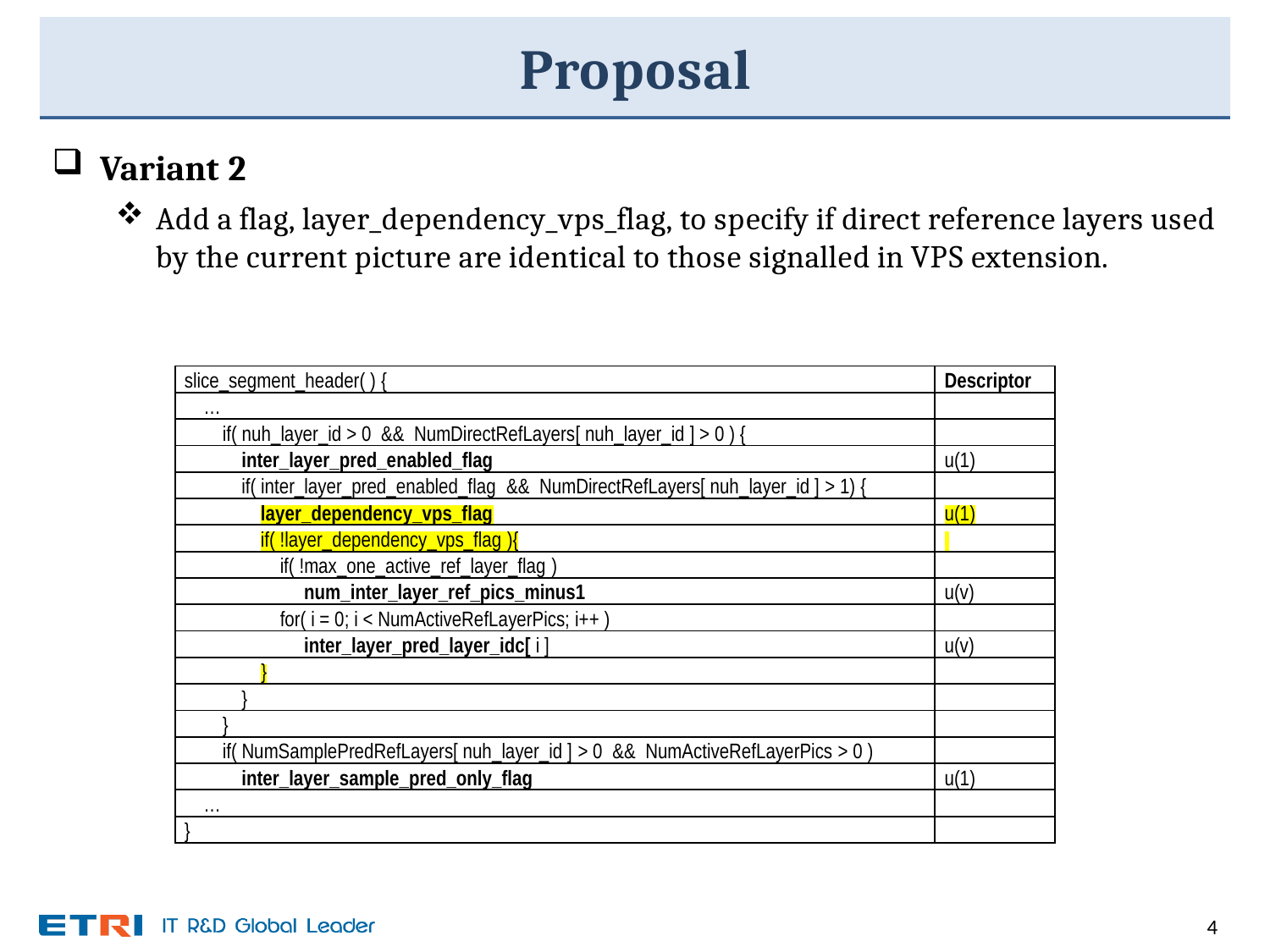

# Proposal
Variant 2
Add a flag, layer_dependency_vps_flag, to specify if direct reference layers used by the current picture are identical to those signalled in VPS extension.

| slice\_segment\_header( ) { | Descriptor |
| --- | --- |
| … |  |
| if( nuh\_layer\_id > 0 && NumDirectRefLayers[ nuh\_layer\_id ] > 0 ) { |  |
| inter\_layer\_pred\_enabled\_flag | u(1) |
| if( inter\_layer\_pred\_enabled\_flag && NumDirectRefLayers[ nuh\_layer\_id ] > 1) { |  |
| layer\_dependency\_vps\_flag | u(1) |
| if( !layer\_dependency\_vps\_flag ){ |  |
| if( !max\_one\_active\_ref\_layer\_flag ) |  |
| num\_inter\_layer\_ref\_pics\_minus1 | u(v) |
| for( i = 0; i < NumActiveRefLayerPics; i++ ) |  |
| inter\_layer\_pred\_layer\_idc[ i ] | u(v) |
| } |  |
| } |  |
| } |  |
| if( NumSamplePredRefLayers[ nuh\_layer\_id ] > 0 && NumActiveRefLayerPics > 0 ) |  |
| inter\_layer\_sample\_pred\_only\_flag | u(1) |
| … |  |
| } |  |
4